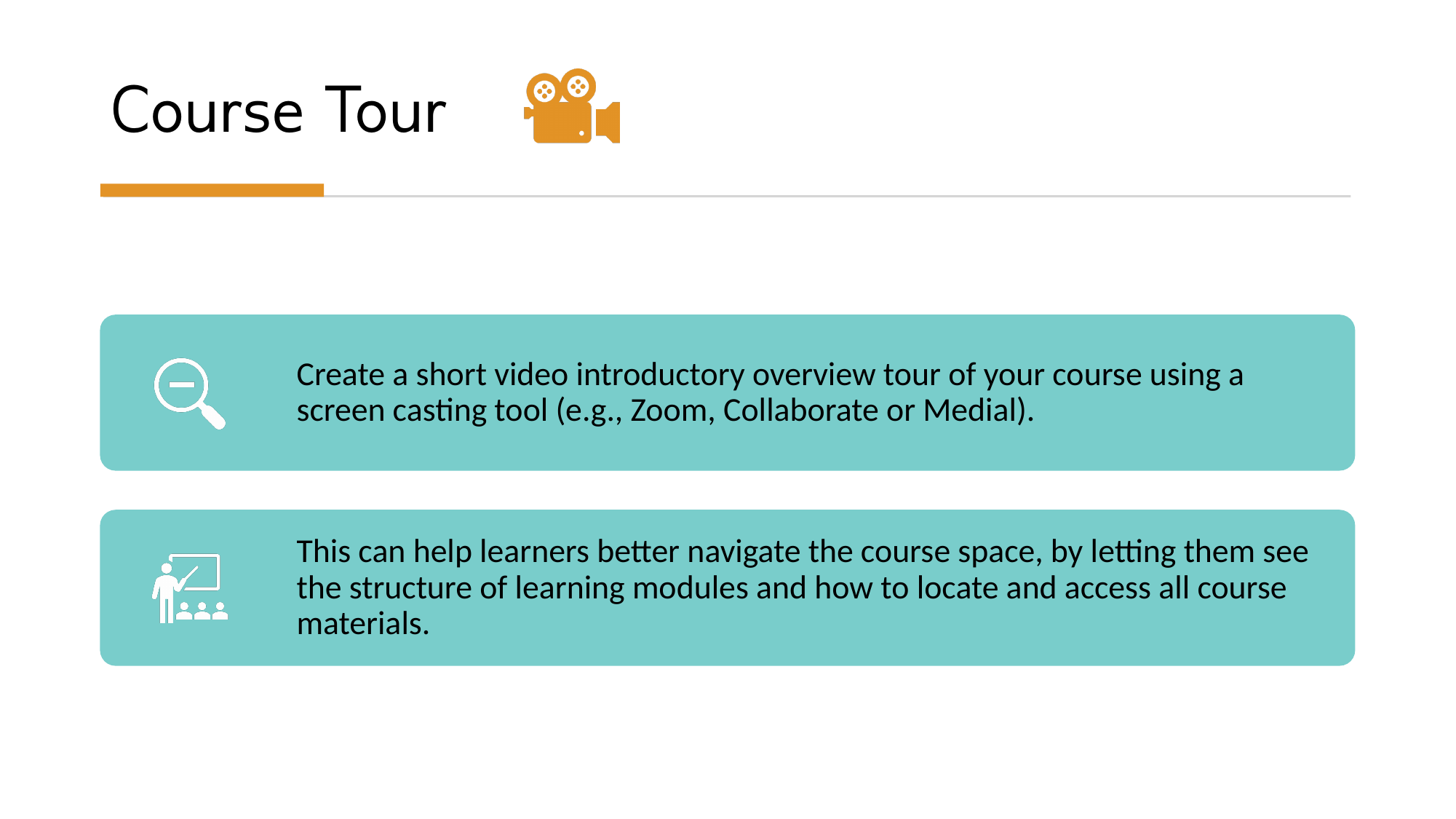

# Course Tour

Create a short video introductory overview tour of your course using a screen casting tool (e.g., Zoom, Collaborate or Medial).
This can help learners better navigate the course space, by letting them see the structure of learning modules and how to locate and access all course materials.